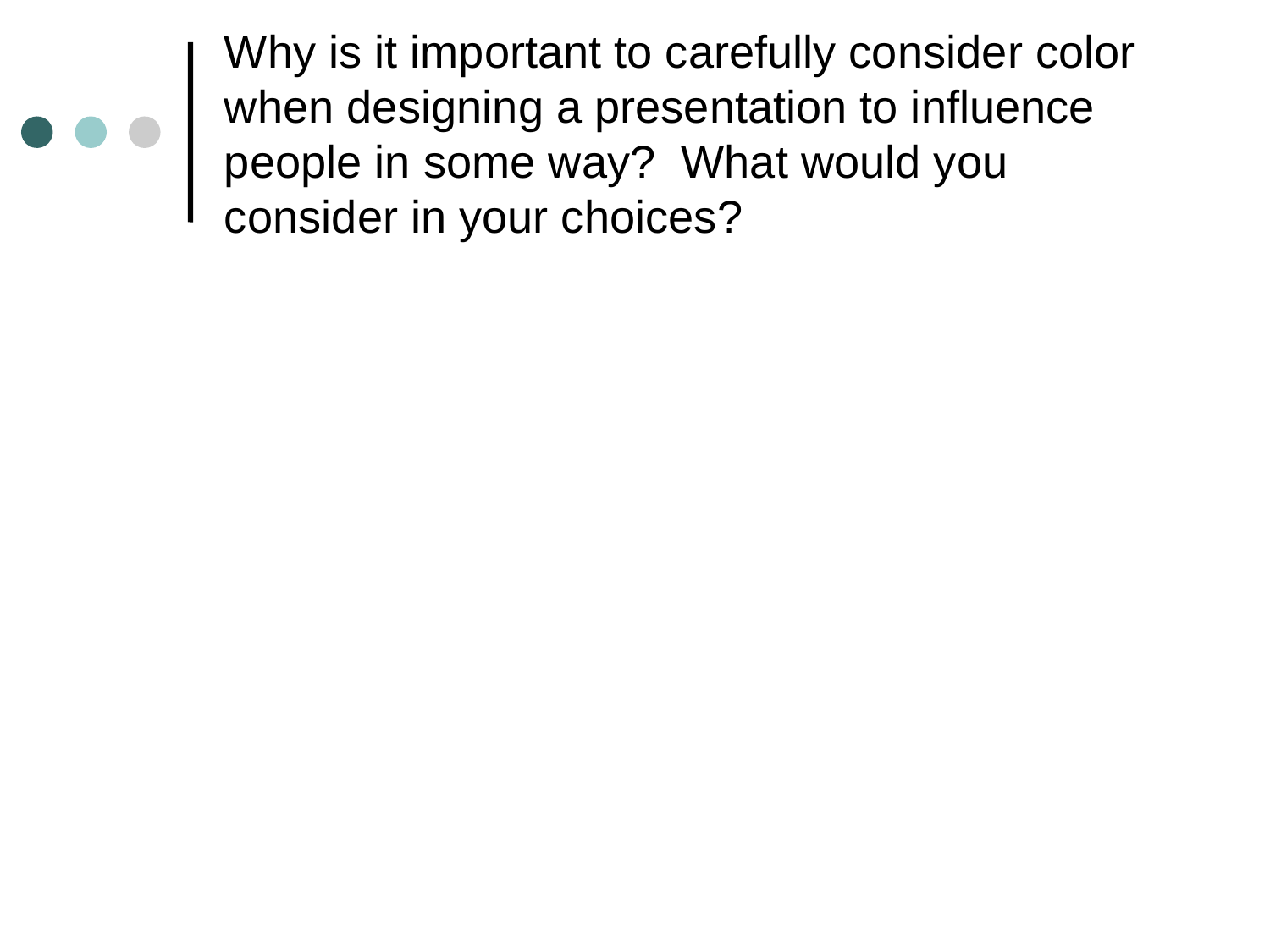

# Why is it important to carefully consider color when designing a presentation to influence people in some way?  What would you consider in your choices?